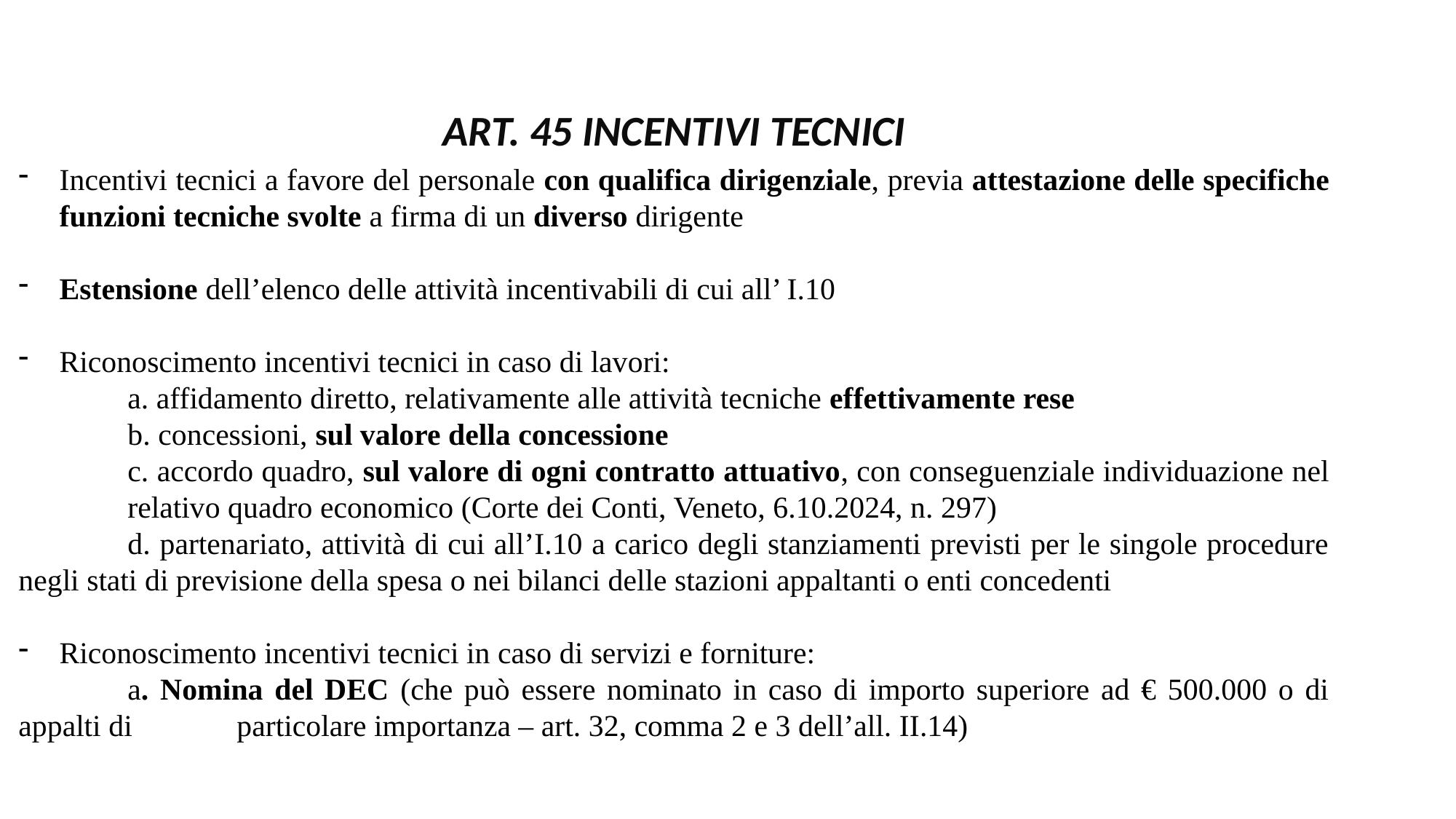

ART. 45 INCENTIVI TECNICI
Incentivi tecnici a favore del personale con qualifica dirigenziale, previa attestazione delle specifiche funzioni tecniche svolte a firma di un diverso dirigente

Estensione dell’elenco delle attività incentivabili di cui all’ I.10

Riconoscimento incentivi tecnici in caso di lavori:
	a. affidamento diretto, relativamente alle attività tecniche effettivamente rese
	b. concessioni, sul valore della concessione
	c. accordo quadro, sul valore di ogni contratto attuativo, con conseguenziale individuazione nel 	relativo quadro economico (Corte dei Conti, Veneto, 6.10.2024, n. 297)
	d. partenariato, attività di cui all’I.10 a carico degli stanziamenti previsti per le singole procedure negli stati di previsione della spesa o nei bilanci delle stazioni appaltanti o enti concedenti

Riconoscimento incentivi tecnici in caso di servizi e forniture:
	a. Nomina del DEC (che può essere nominato in caso di importo superiore ad € 500.000 o di appalti di 	particolare importanza – art. 32, comma 2 e 3 dell’all. II.14)